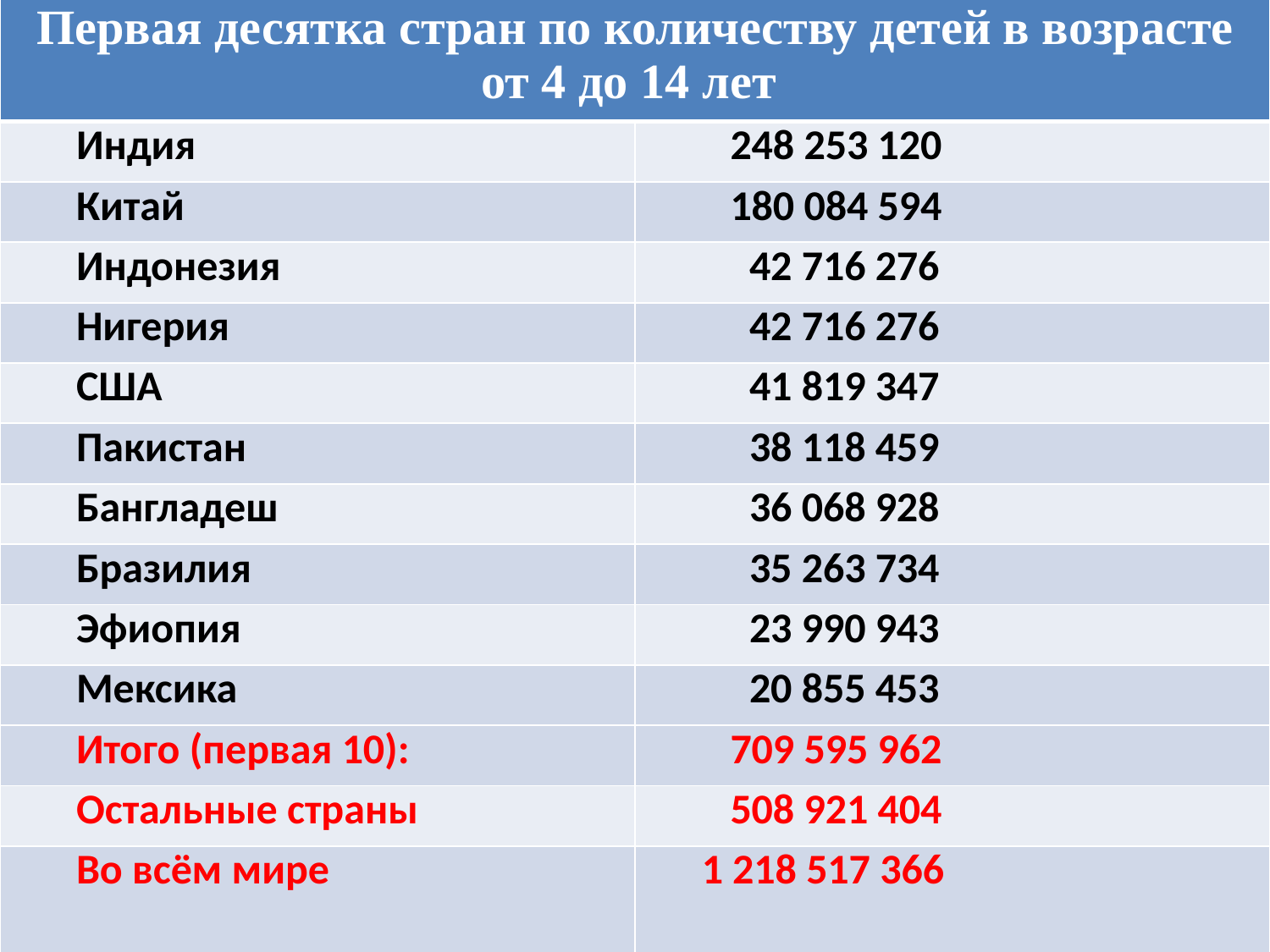

# Correlate  10/40  with 4/14
| Первая десятка стран по количеству детей в возрасте от 4 до 14 лет |  |
| --- | --- |
| Индия | 248 253 120 |
| Китай | 180 084 594 |
| Индонезия | 42 716 276 |
| Нигерия | 42 716 276 |
| США | 41 819 347 |
| Пакистан | 38 118 459 |
| Бангладеш | 36 068 928 |
| Бразилия | 35 263 734 |
| Эфиопия | 23 990 943 |
| Мексика | 20 855 453 |
| Итого (первая 10): | 709 595 962 |
| Остальные страны | 508 921 404 |
| Во всём мире | 1 218 517 366 |